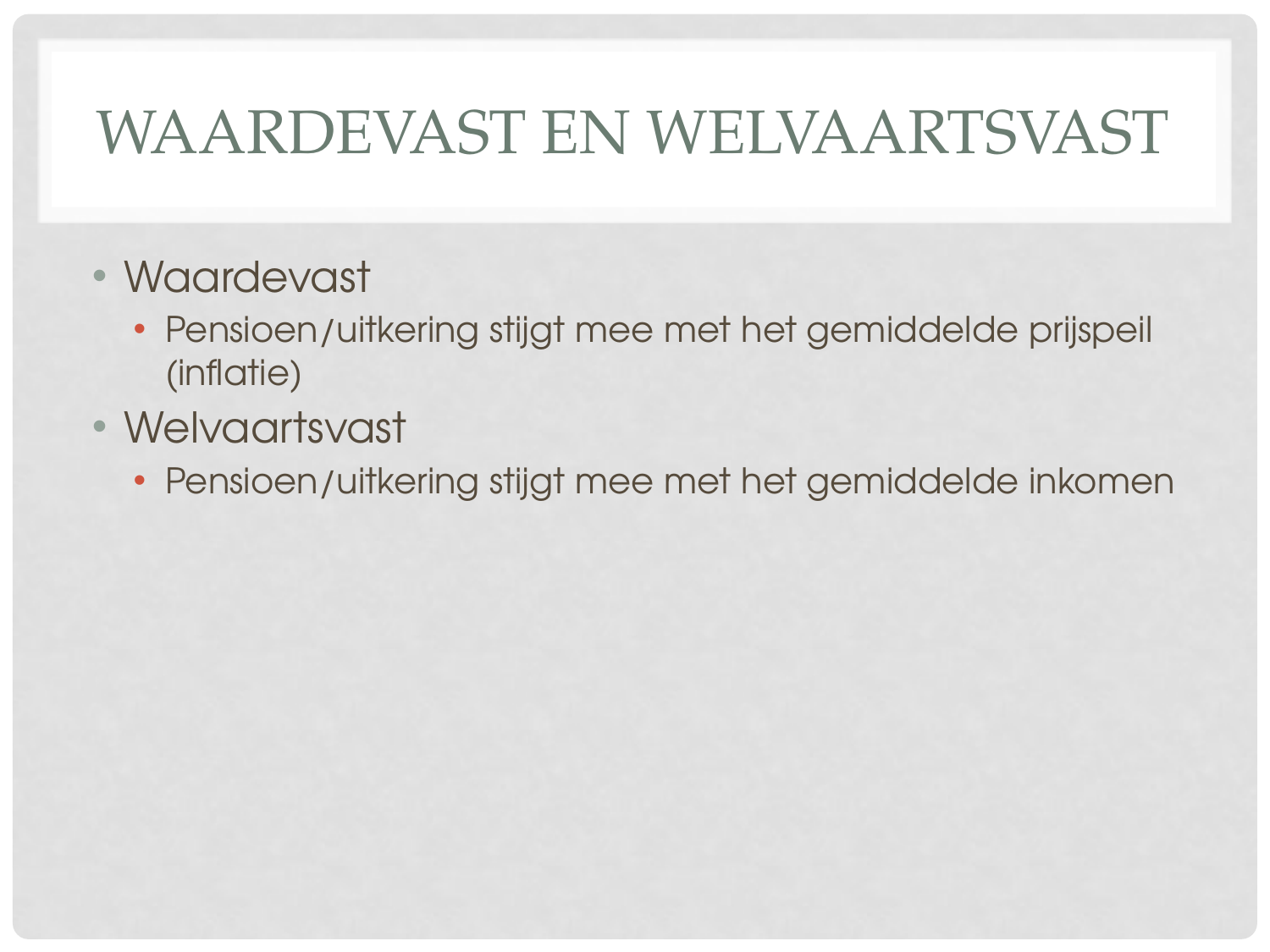

# Waardevast en welvaartsvast
Waardevast
Pensioen/uitkering stijgt mee met het gemiddelde prijspeil (inflatie)
Welvaartsvast
Pensioen/uitkering stijgt mee met het gemiddelde inkomen